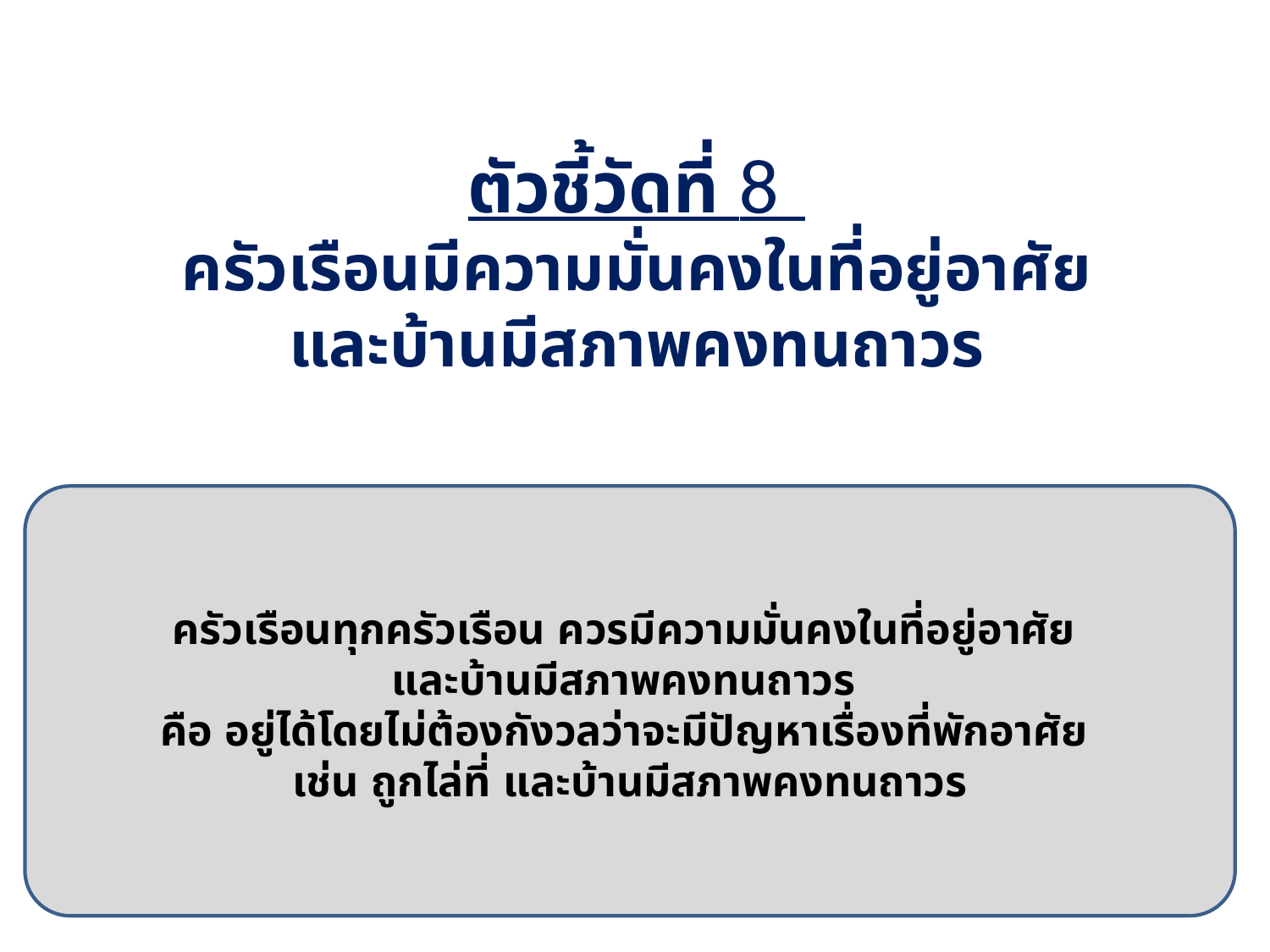

ตัวชี้วัดที่ 8
ครัวเรือนมีความมั่นคงในที่อยู่อาศัย
และบ้านมีสภาพคงทนถาวร

ครัวเรือนทุกครัวเรือน ควรมีความมั่นคงในที่อยู่อาศัย
และบ้านมีสภาพคงทนถาวร
คือ อยู่ได้โดยไม่ต้องกังวลว่าจะมีปัญหาเรื่องที่พักอาศัย
เช่น ถูกไล่ที่ และบ้านมีสภาพคงทนถาวร